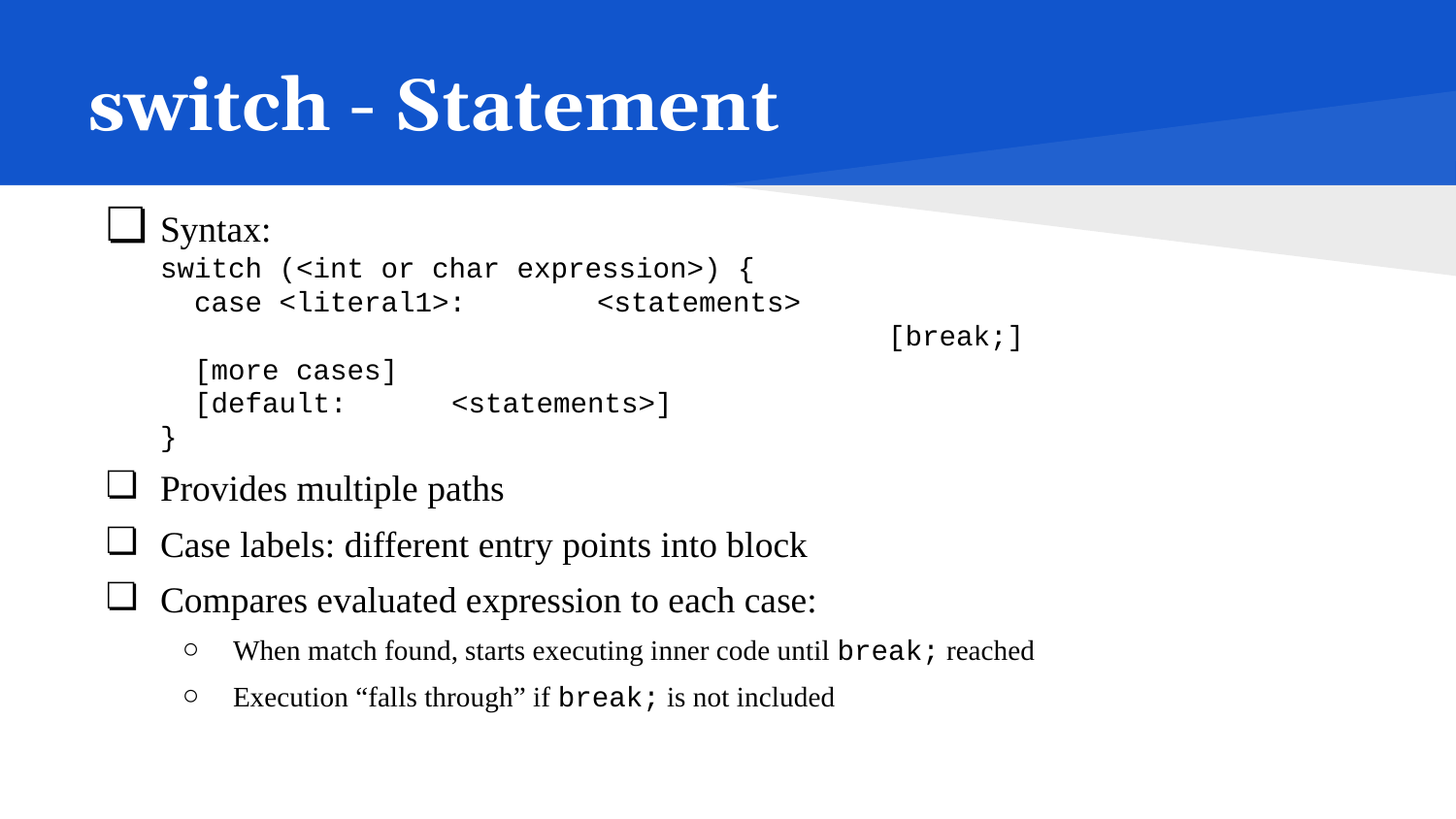

# switch - Statement
Syntax:
switch (<int or char expression>) {
  case <literal1>:	<statements>
					[break;]
  [more cases]
  [default:	<statements>]
}
Provides multiple paths
Case labels: different entry points into block
Compares evaluated expression to each case:
When match found, starts executing inner code until break; reached
Execution “falls through” if break; is not included